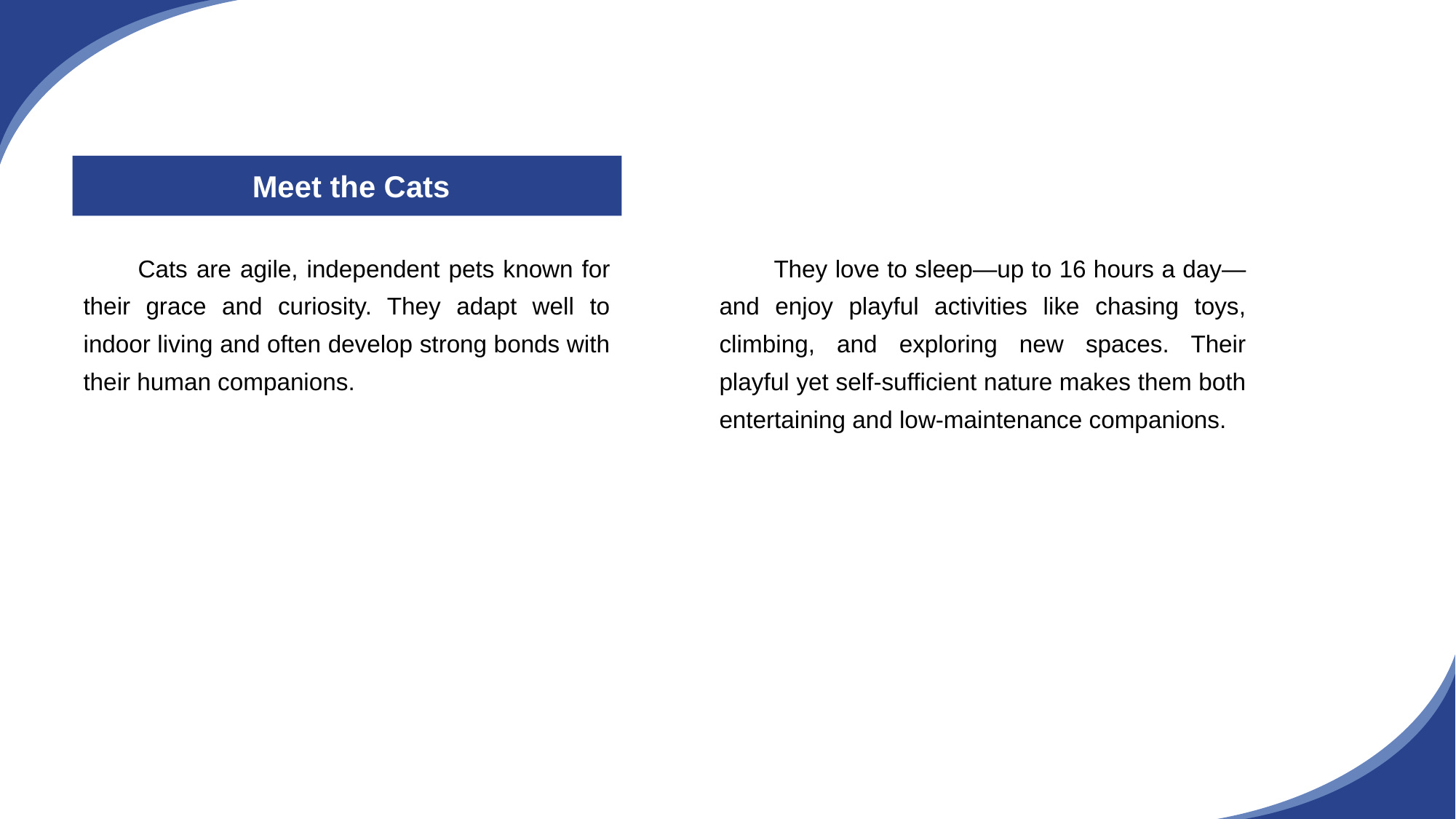

# Meet the Cats
Cats are agile, independent pets known for their grace and curiosity. They adapt well to indoor living and often develop strong bonds with their human companions.
They love to sleep—up to 16 hours a day—and enjoy playful activities like chasing toys, climbing, and exploring new spaces. Their playful yet self-sufficient nature makes them both entertaining and low-maintenance companions.